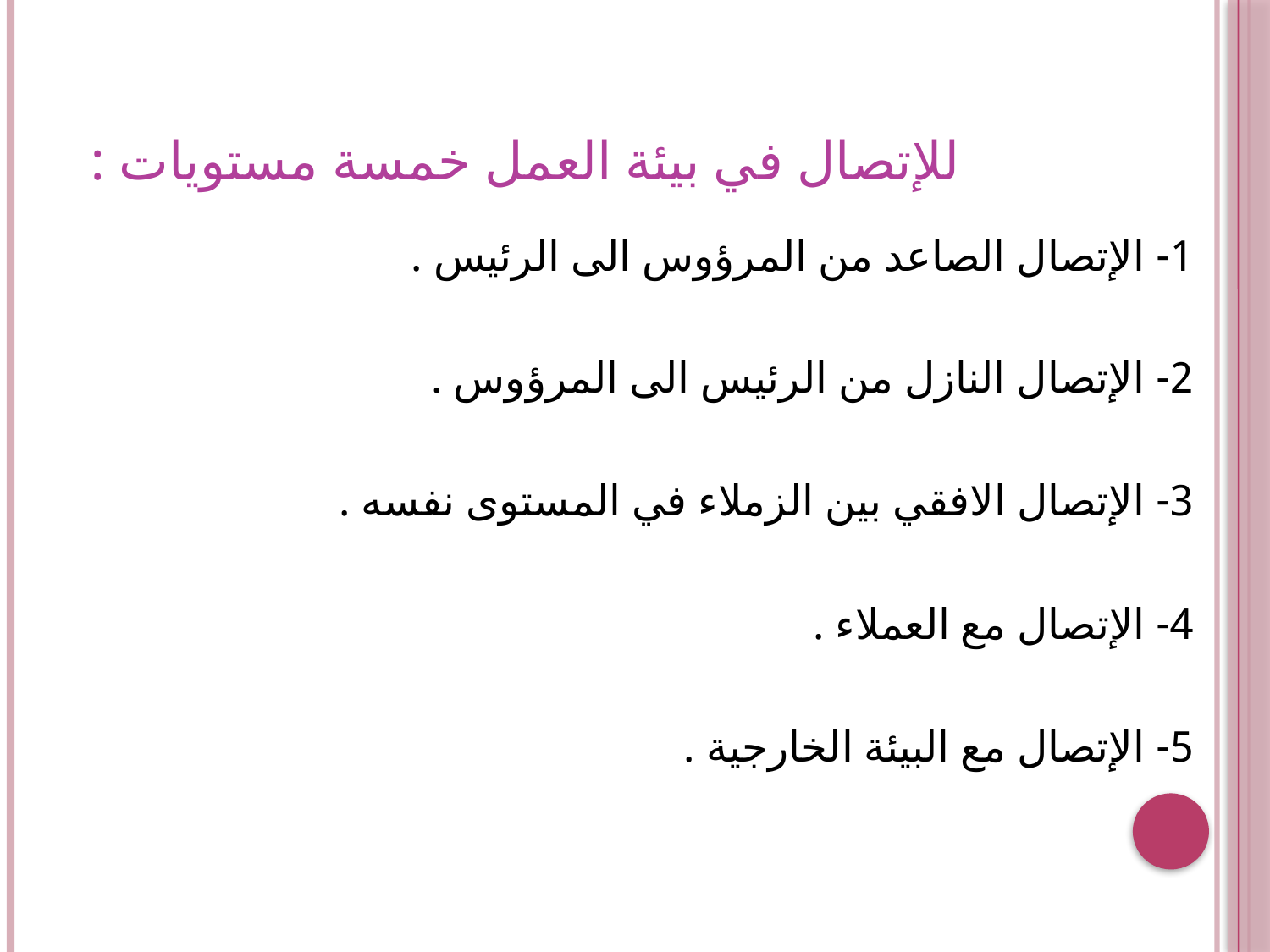

# للإتصال في بيئة العمل خمسة مستويات :
1- الإتصال الصاعد من المرؤوس الى الرئيس .

2- الإتصال النازل من الرئيس الى المرؤوس .

3- الإتصال الافقي بين الزملاء في المستوى نفسه .

4- الإتصال مع العملاء .

5- الإتصال مع البيئة الخارجية .